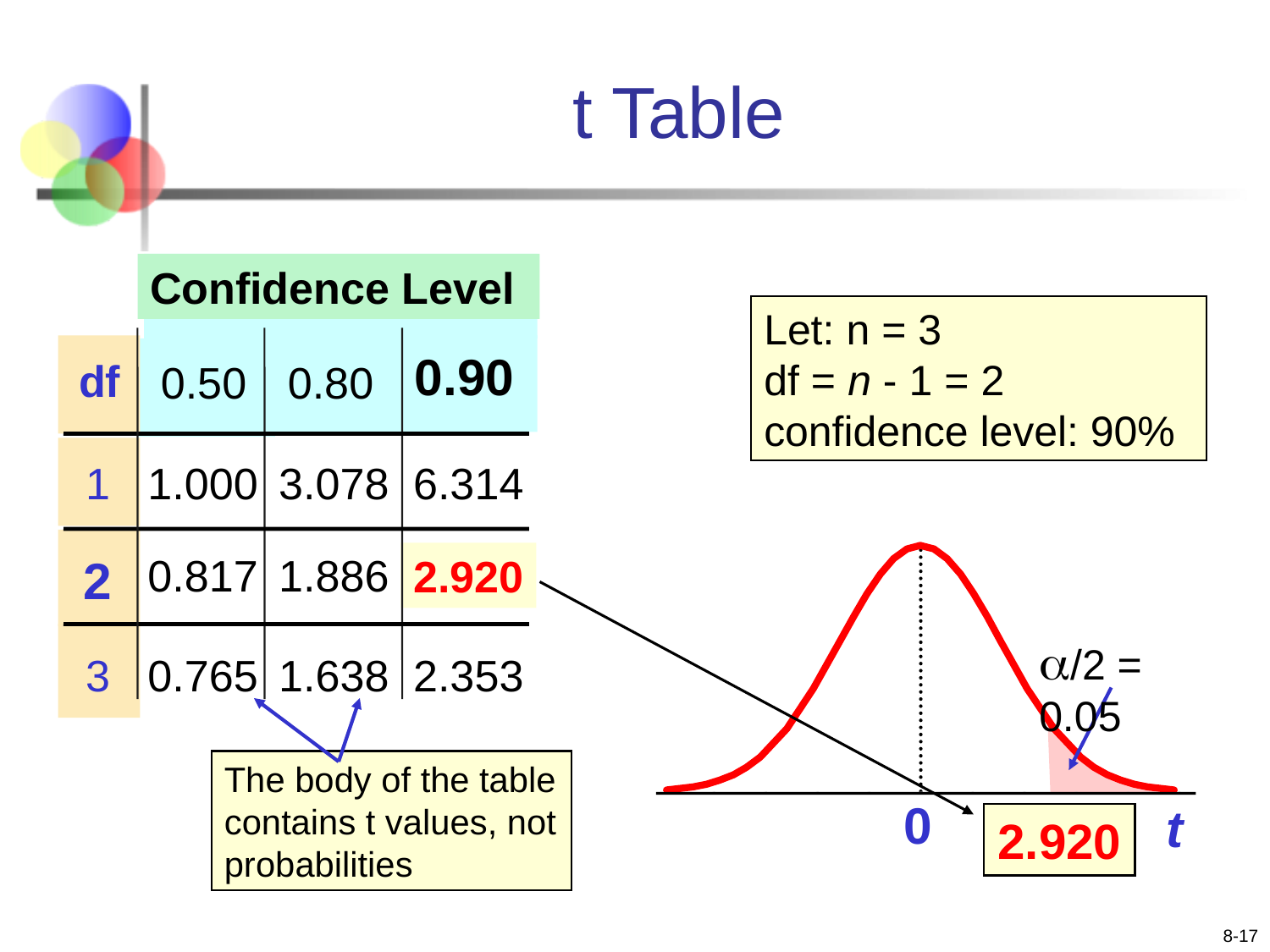

# t Table
Confidence Level

Let: n = 3
df = n - 1 = 2
confidence level: 90%

0.90
df

0.50
0.80

1
1.000
3.078
6.314

0.817
1.886
2
2.920

α/2 = 0.05
3
0.765
1.638
2.353

The body of the table contains t values, not probabilities
0
t

2.920
8-17